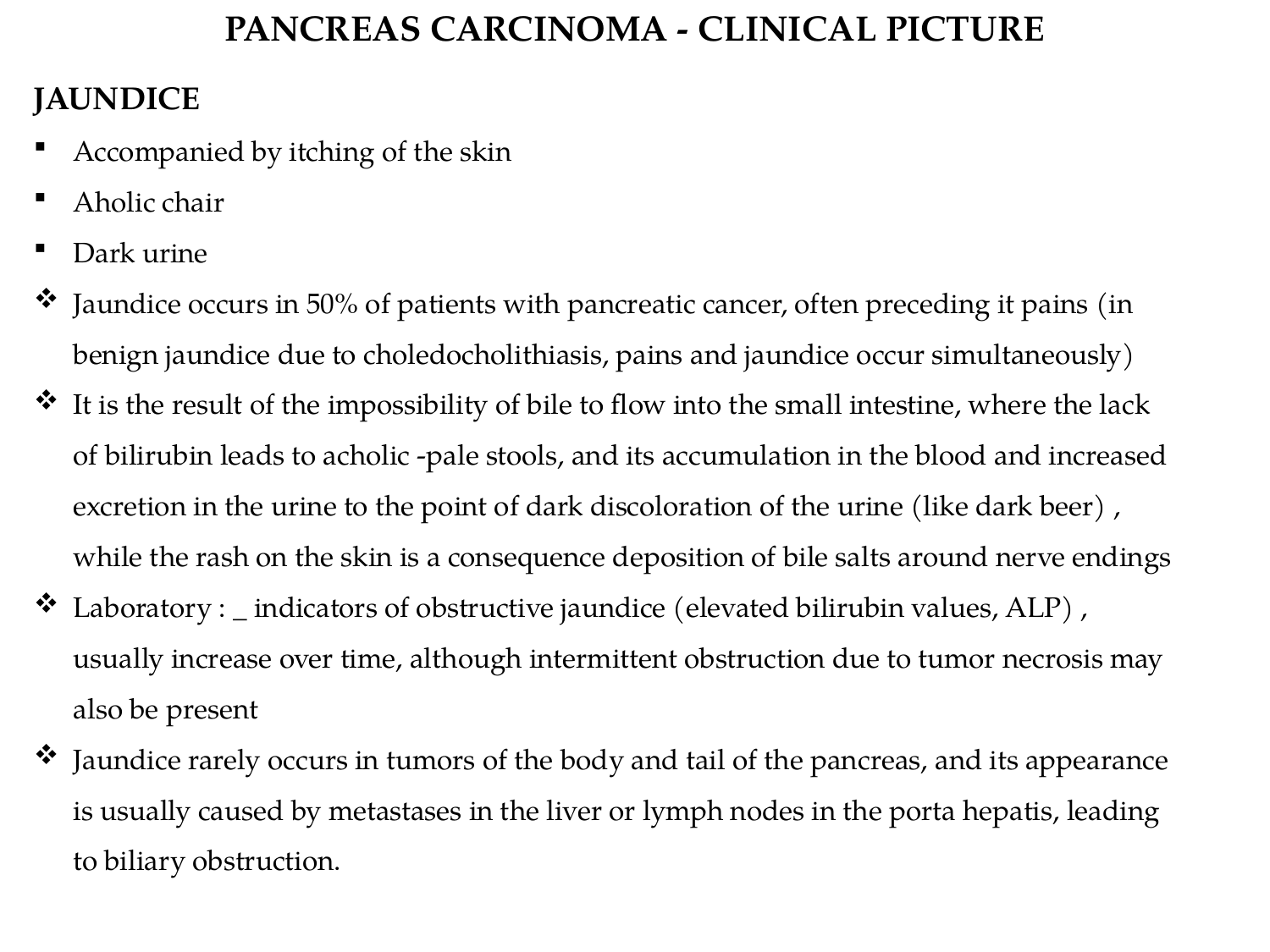

PANCREAS CARCINOMA - CLINICAL PICTURE
JAUNDICE
Accompanied by itching of the skin
Aholic chair
Dark urine
Jaundice occurs in 50% of patients with pancreatic cancer, often preceding it pains (in benign jaundice due to choledocholithiasis, pains and jaundice occur simultaneously)
It is the result of the impossibility of bile to flow into the small intestine, where the lack of bilirubin leads to acholic -pale stools, and its accumulation in the blood and increased excretion in the urine to the point of dark discoloration of the urine (like dark beer) , while the rash on the skin is a consequence deposition of bile salts around nerve endings
Laboratory : _ indicators of obstructive jaundice (elevated bilirubin values, ALP) , usually increase over time, although intermittent obstruction due to tumor necrosis may also be present
Jaundice rarely occurs in tumors of the body and tail of the pancreas, and its appearance is usually caused by metastases in the liver or lymph nodes in the porta hepatis, leading to biliary obstruction.